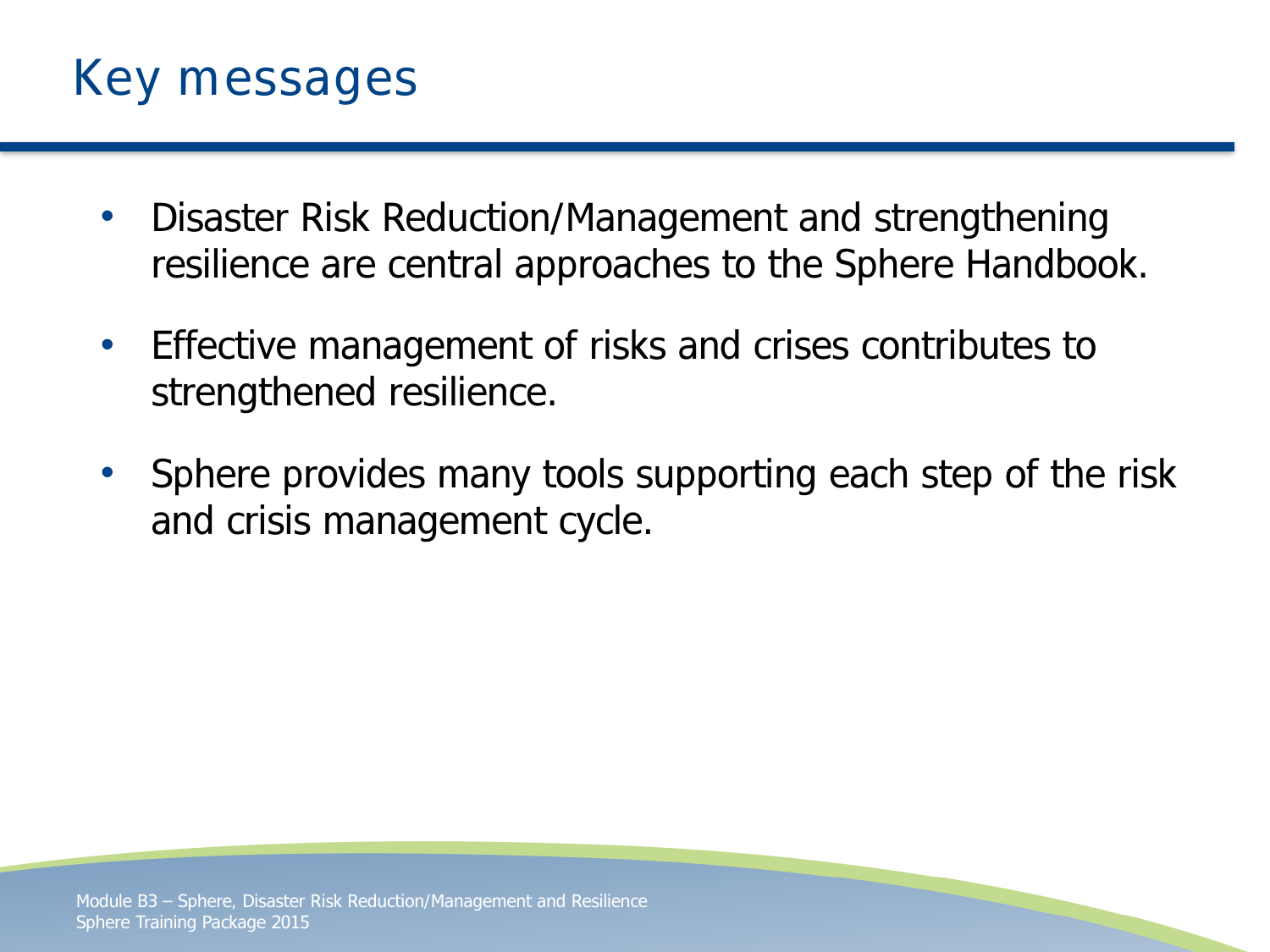

# Key messages
Disaster Risk Reduction/Management and strengthening resilience are central approaches to the Sphere Handbook.
Effective management of risks and crises contributes to strengthened resilience.
Sphere provides many tools supporting each step of the risk and crisis management cycle.
Module B3 – Sphere, Disaster Risk Reduction/Management and Resilience
Sphere Training Package 2015